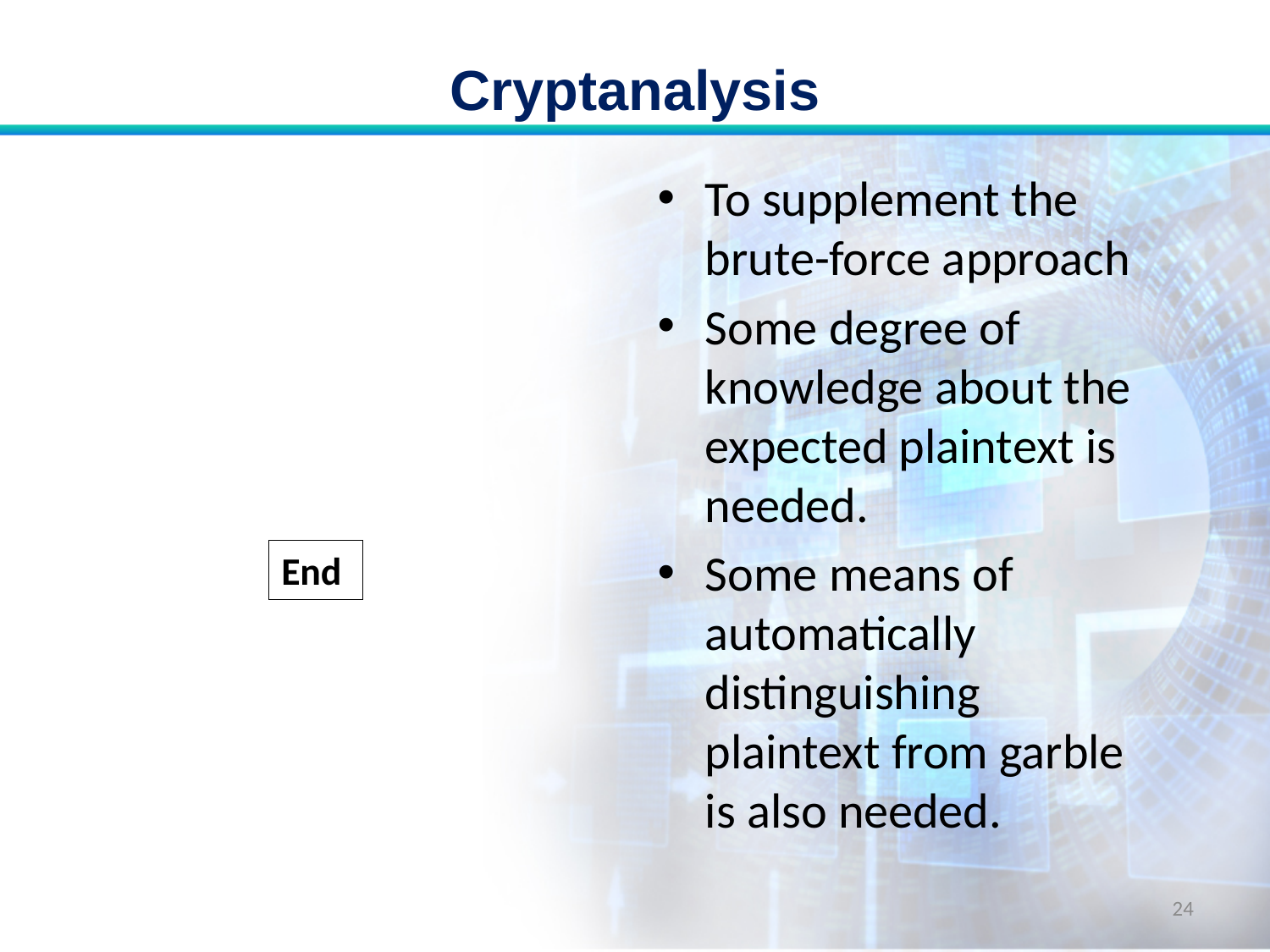

# Cryptanalysis
To supplement the brute-force approach
Some degree of knowledge about the expected plaintext is needed.
Some means of automatically distinguishing plaintext from garble is also needed.

End
24